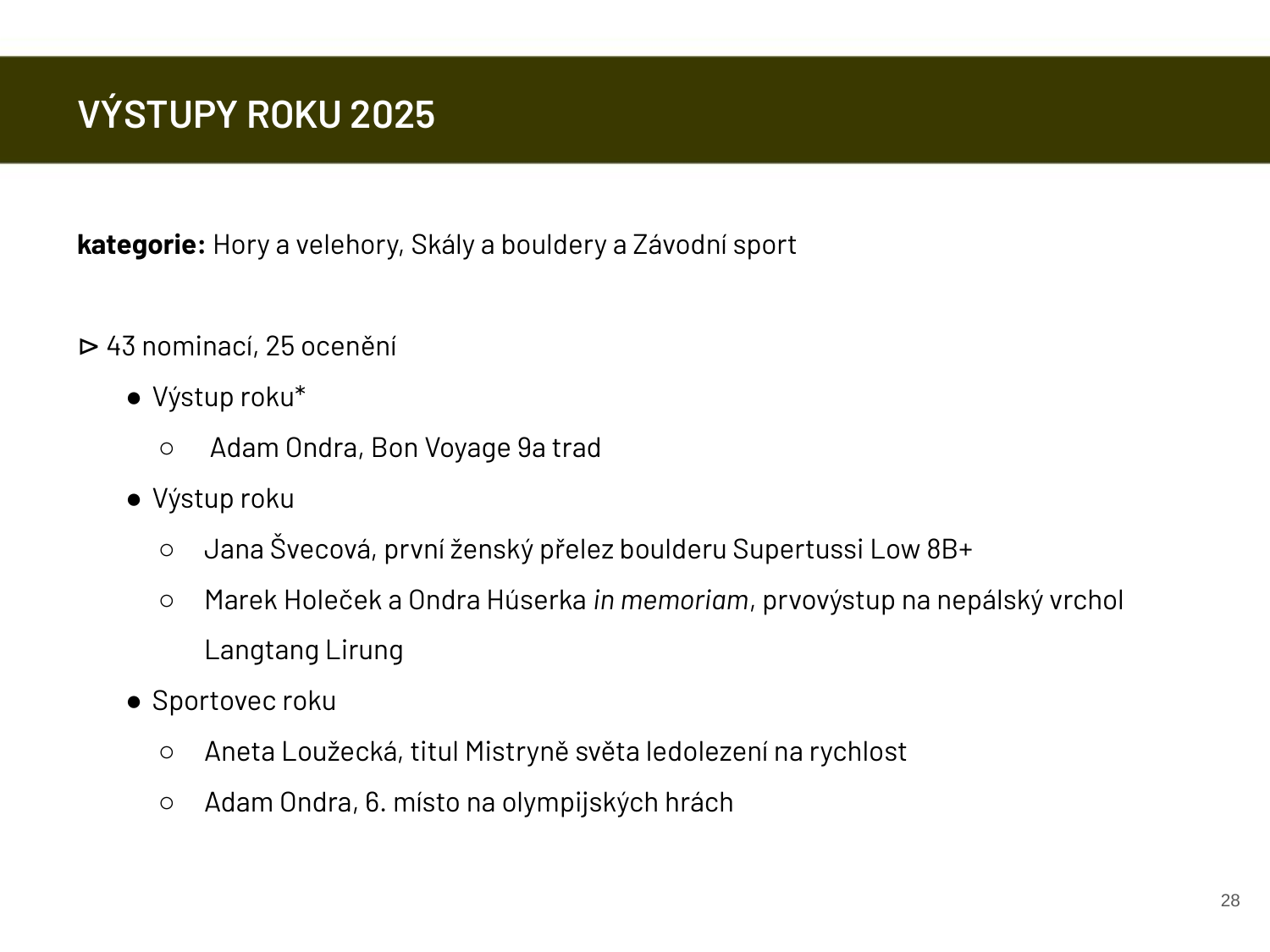

VÝSTUPY ROKU 2025
kategorie: Hory a velehory, Skály a bouldery a Závodní sport

⊳ 43 nominací, 25 ocenění
Výstup roku*
 Adam Ondra, Bon Voyage 9a trad
Výstup roku
Jana Švecová, první ženský přelez boulderu Supertussi Low 8B+
Marek Holeček a Ondra Húserka in memoriam, prvovýstup na nepálský vrchol Langtang Lirung
Sportovec roku
Aneta Loužecká, titul Mistryně světa ledolezení na rychlost
Adam Ondra, 6. místo na olympijských hrách

28